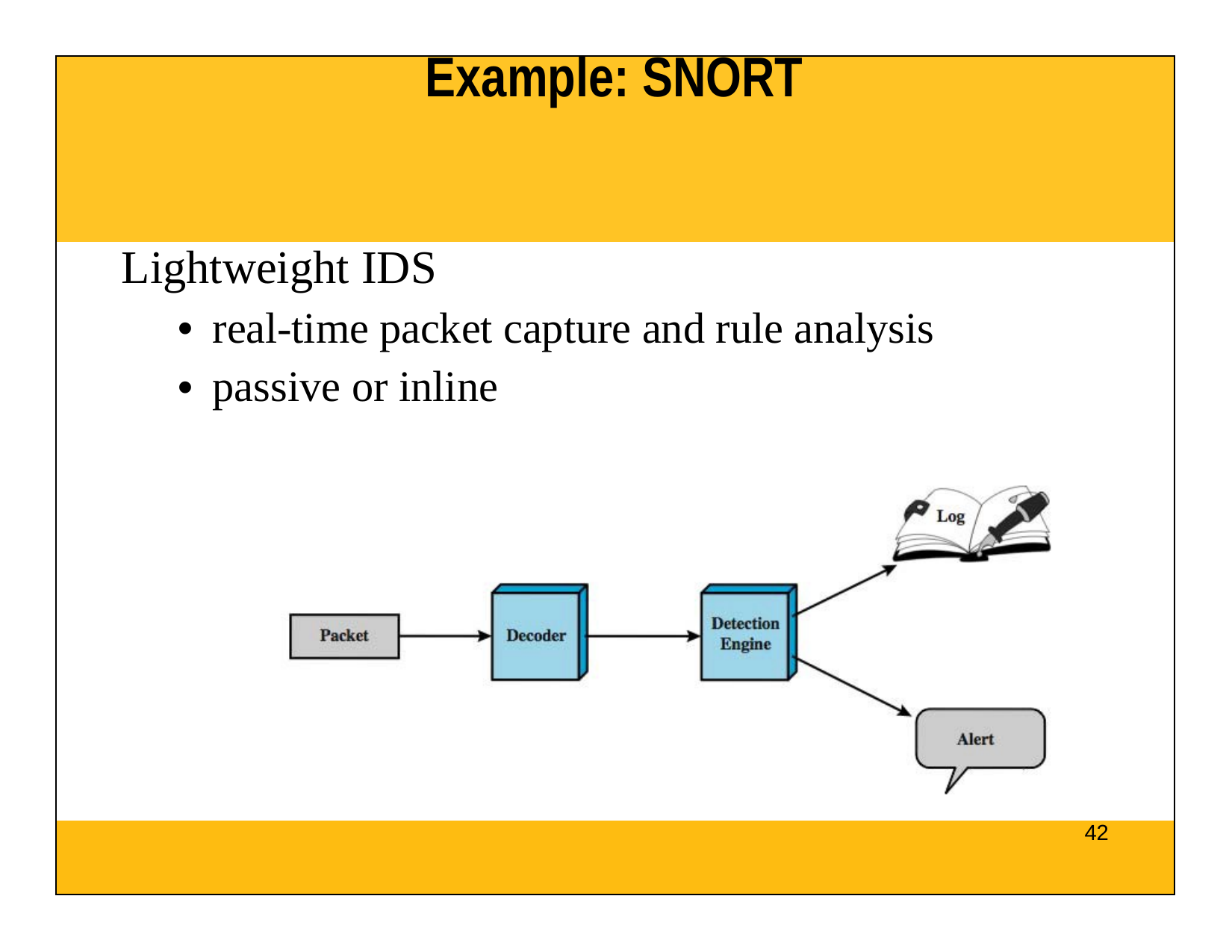

| Example: SNORT |
| --- |
| Lightweight IDS real-time packet capture and rule analysis passive or inline |
| 42 |